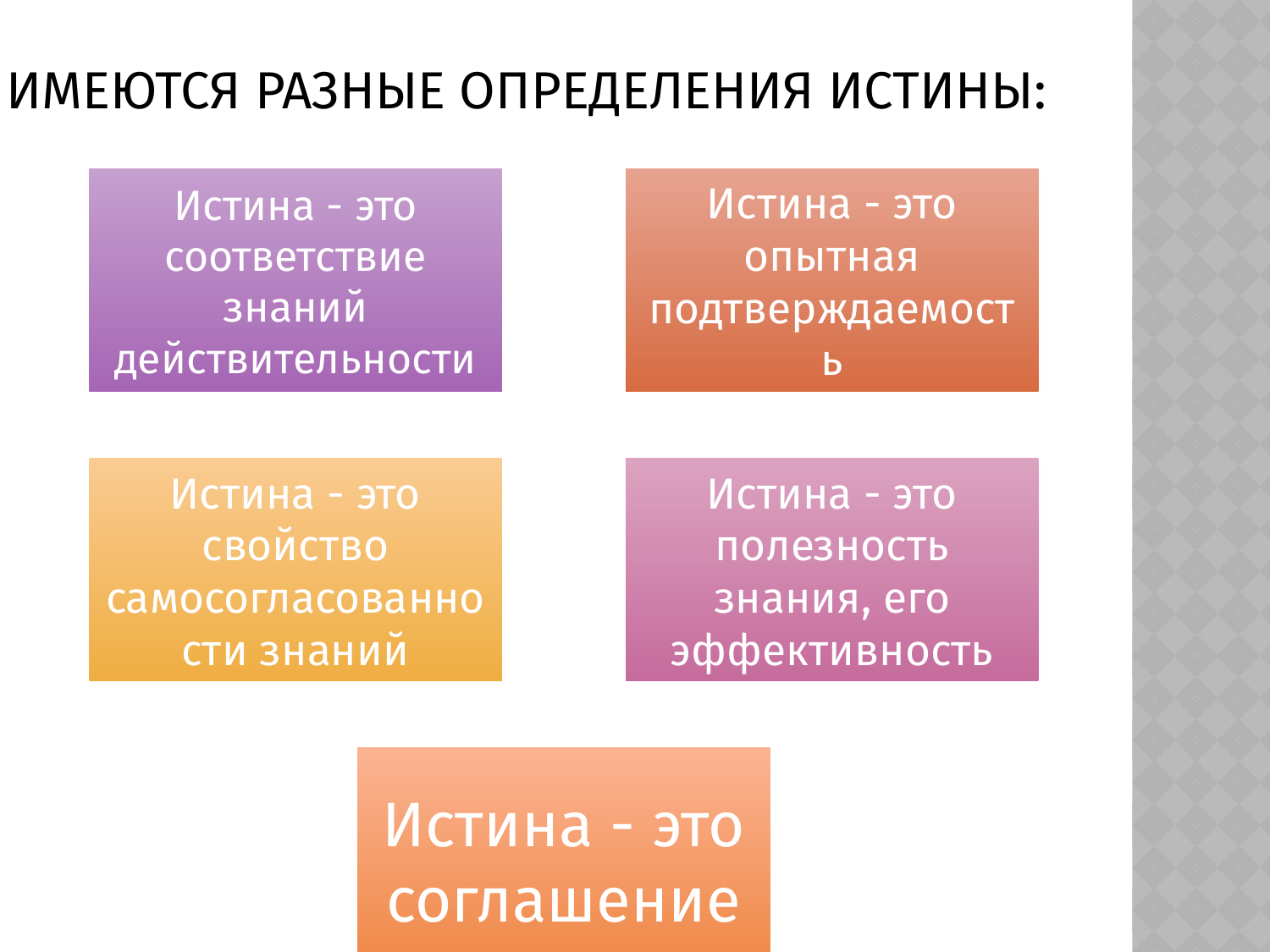

# Имеются разные определения истины:
Истина - это соответствие знаний действительности
Истина - это опытная подтверждаемость
Истина - это свойство самосогласованности знаний
Истина - это соглашение
Истина - это полезность знания, его эффективность